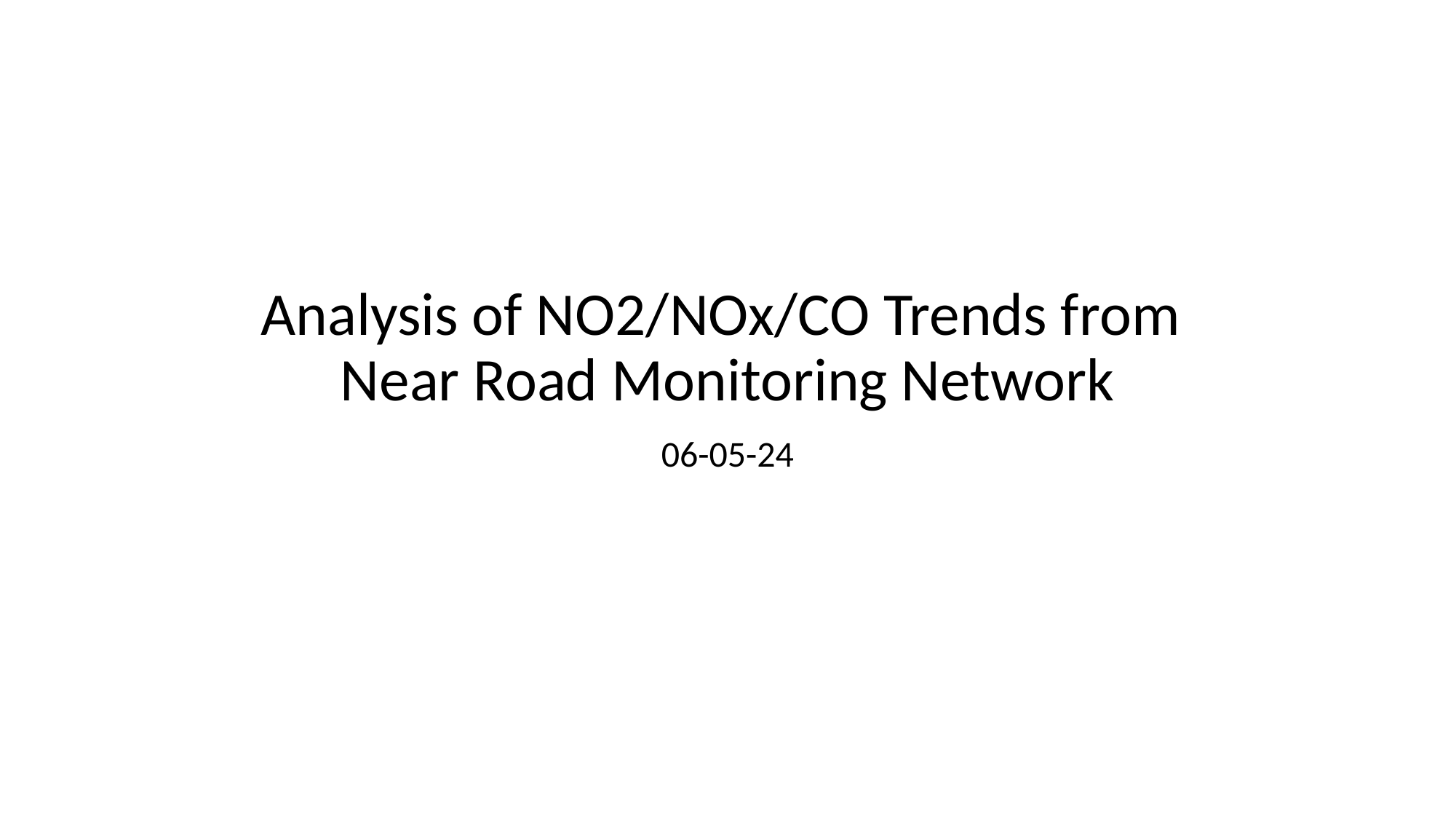

# Analysis of NO2/NOx/CO Trends from Near Road Monitoring Network
06-05-24